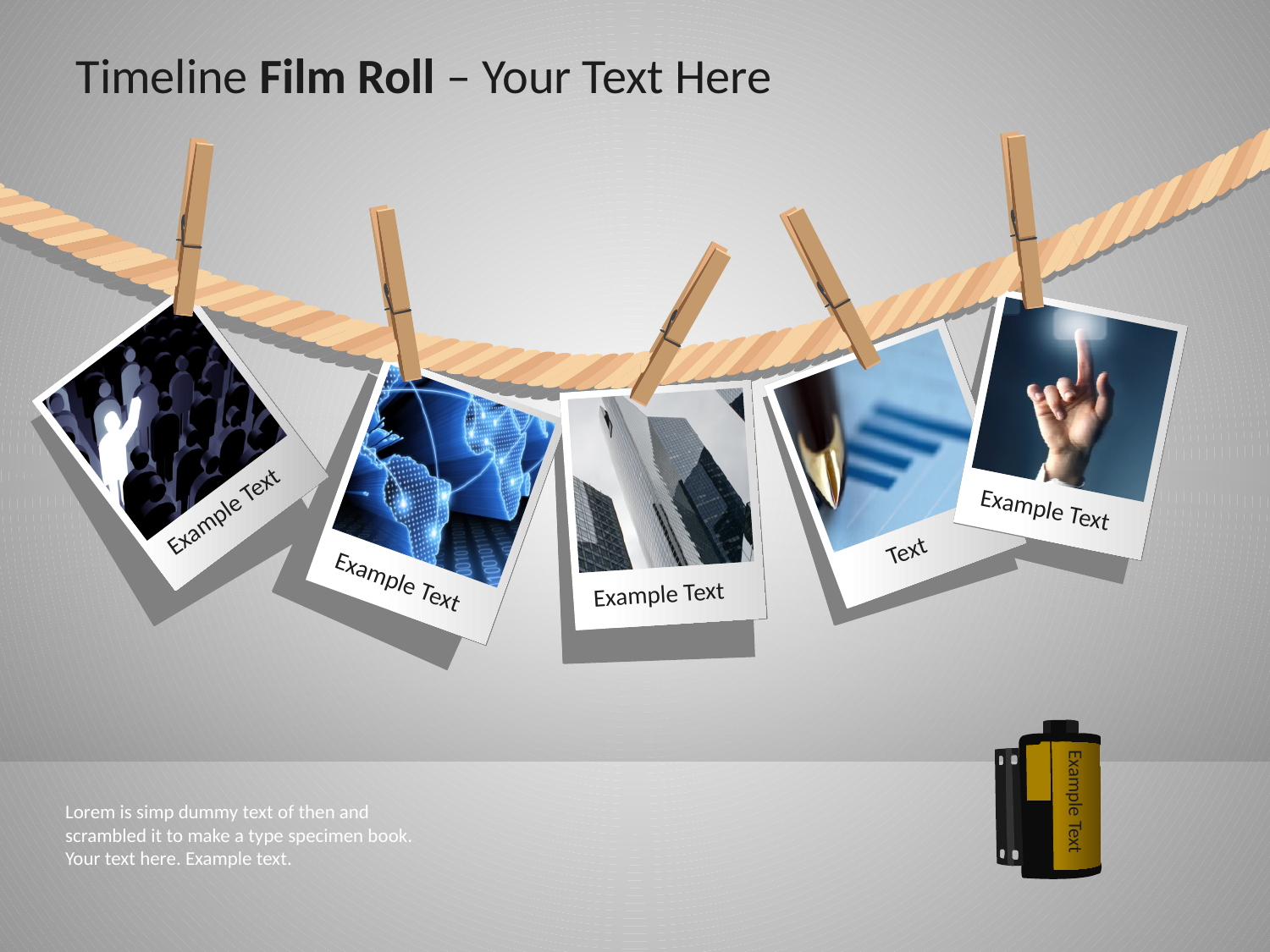

Timeline Film Roll – Your Text Here

Example Text
Example Text
Text
Example Text
Example Text

Example Text
Lorem is simp dummy text of then and
scrambled it to make a type specimen book.
Your text here. Example text.